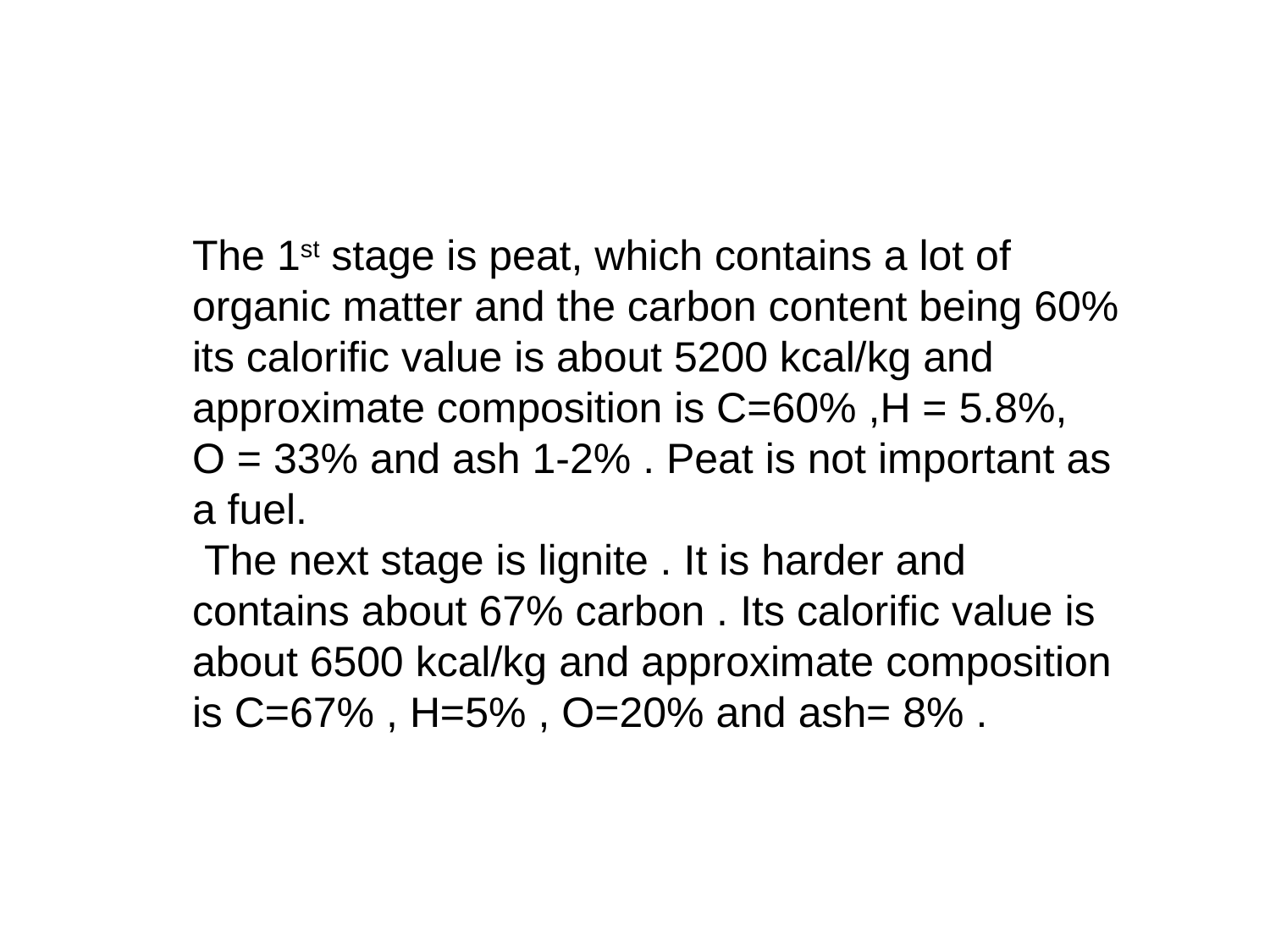

The 1st stage is peat, which contains a lot of organic matter and the carbon content being 60% its calorific value is about 5200 kcal/kg and approximate composition is C=60% ,H = 5.8%,
O = 33% and ash 1-2% . Peat is not important as a fuel.
 The next stage is lignite . It is harder and contains about 67% carbon . Its calorific value is about 6500 kcal/kg and approximate composition is C=67% , H=5% , O=20% and ash= 8% .